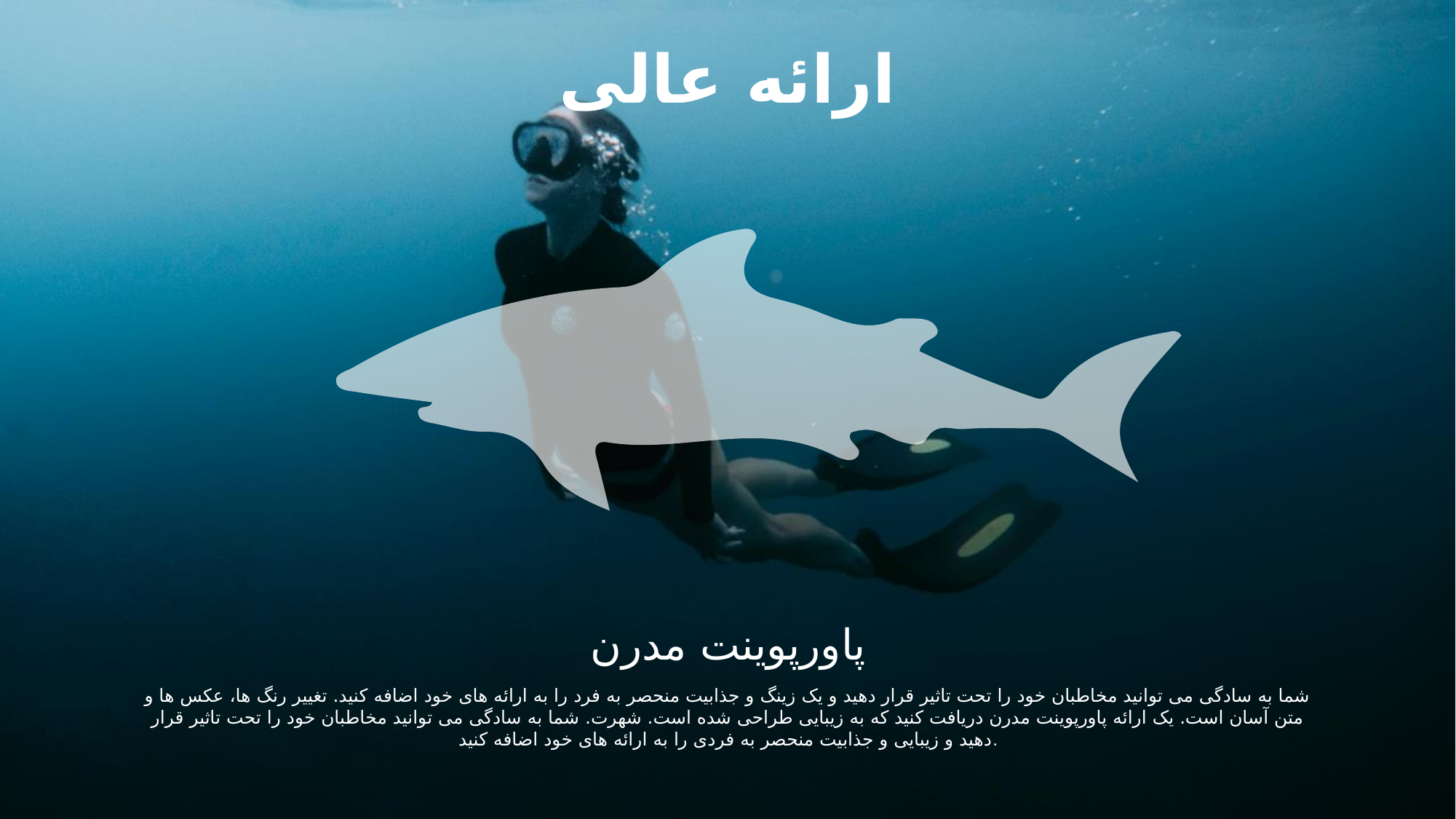

ارائه عالی

پاورپوینت مدرن
شما به سادگی می توانید مخاطبان خود را تحت تاثیر قرار دهید و یک زینگ و جذابیت منحصر به فرد را به ارائه های خود اضافه کنید. تغییر رنگ ها، عکس ها و متن آسان است. یک ارائه پاورپوینت مدرن دریافت کنید که به زیبایی طراحی شده است. شهرت. شما به سادگی می توانید مخاطبان خود را تحت تاثیر قرار دهید و زیبایی و جذابیت منحصر به فردی را به ارائه های خود اضافه کنید.